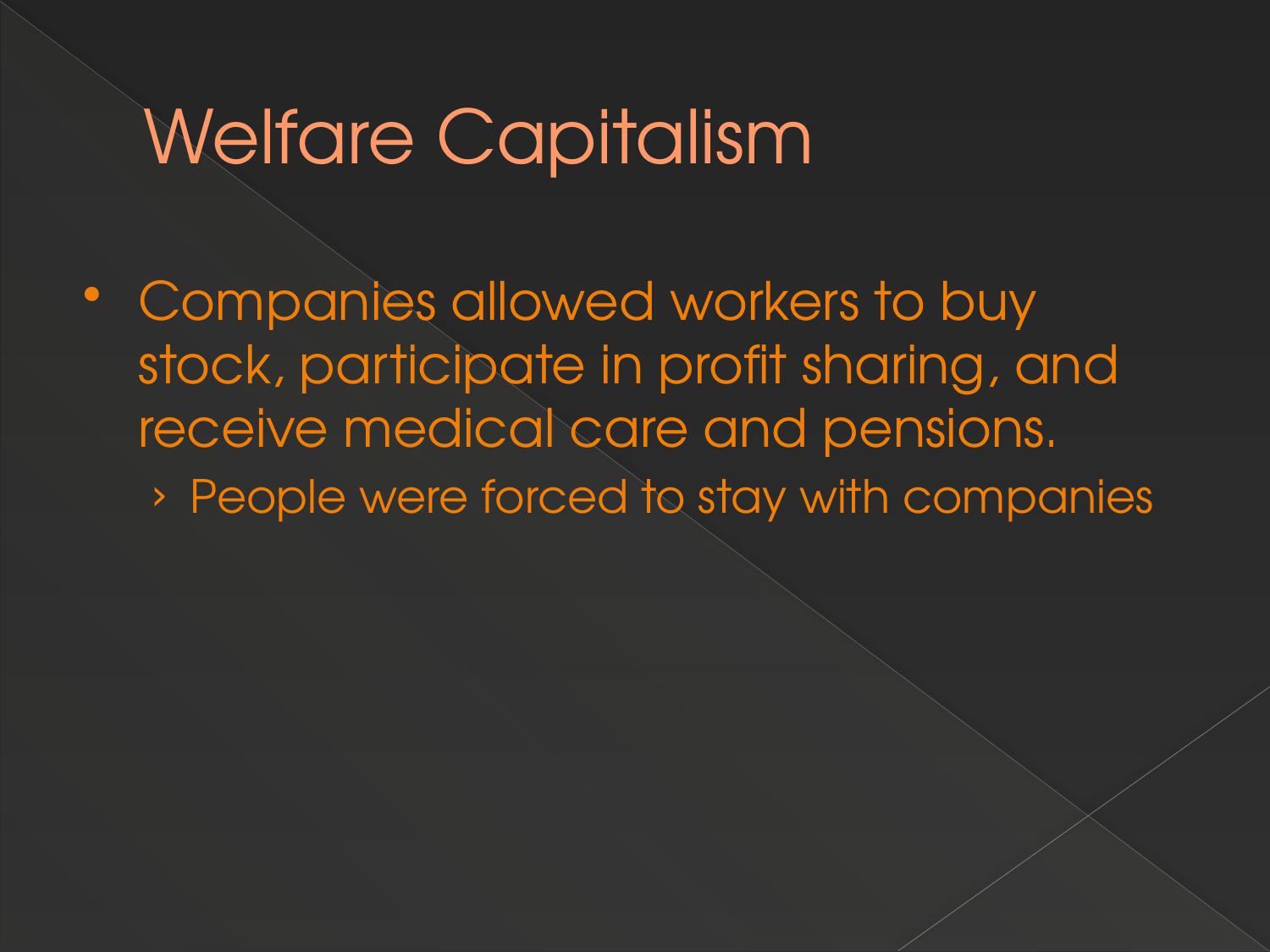

# Welfare Capitalism
Companies allowed workers to buy stock, participate in profit sharing, and receive medical care and pensions.
People were forced to stay with companies